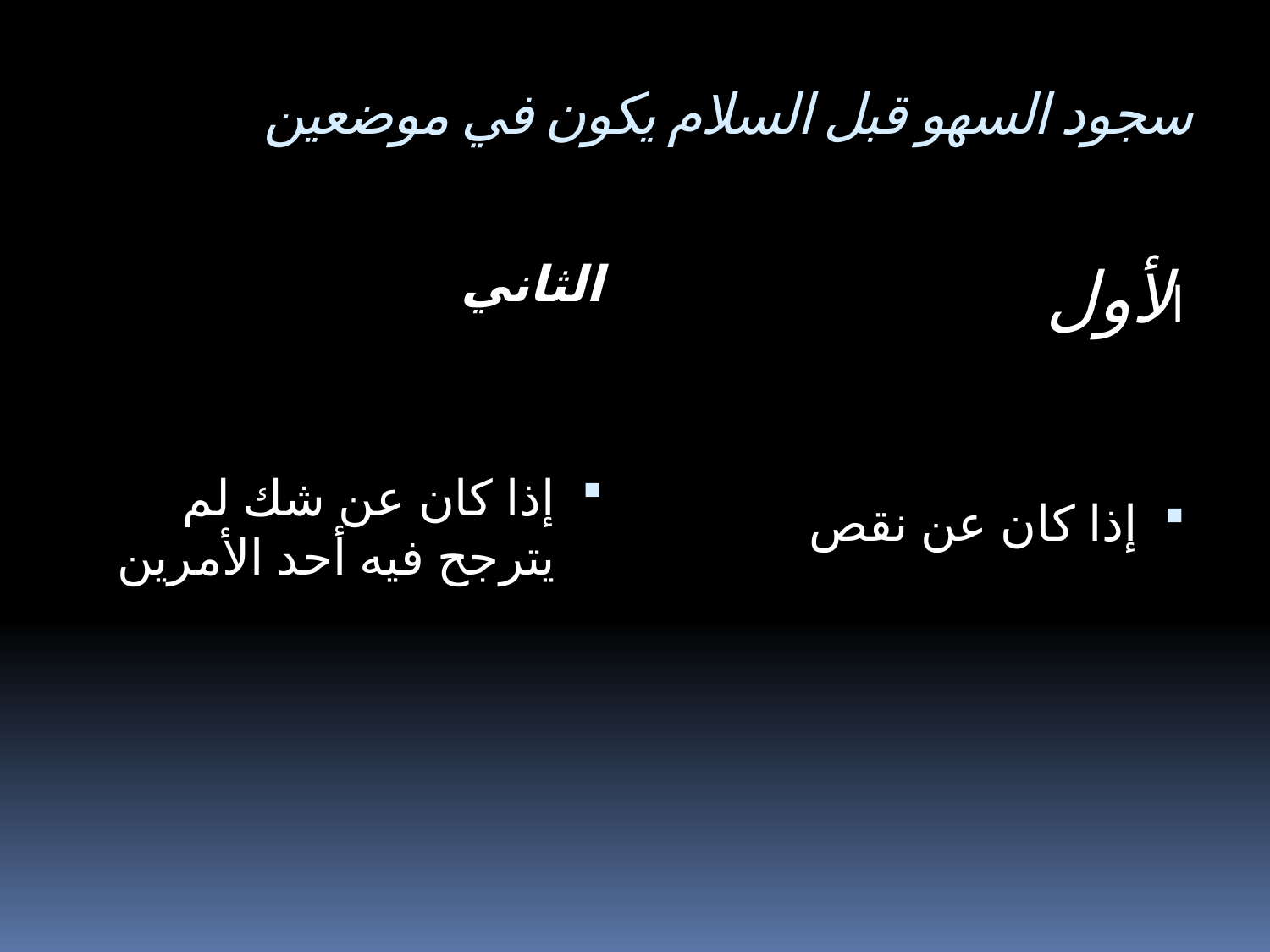

# سجود السهو قبل السلام يكون في موضعين
الثاني

إذا كان عن شك لم يترجح فيه أحد الأمرين
الأول

إذا كان عن نقص